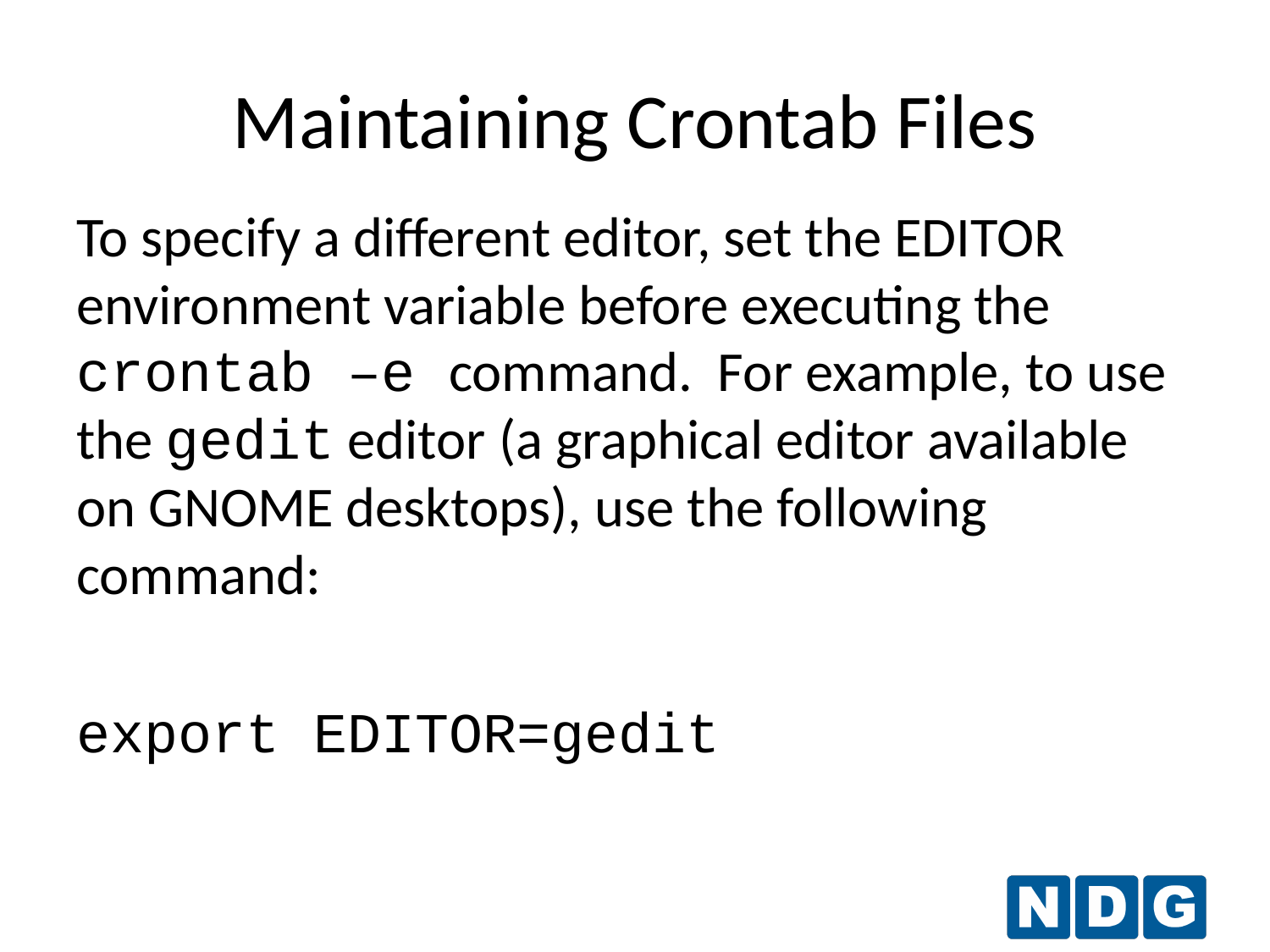

Maintaining Crontab Files
To specify a different editor, set the EDITOR environment variable before executing the crontab –e command.  For example, to use the gedit editor (a graphical editor available on GNOME desktops), use the following command:

export EDITOR=gedit